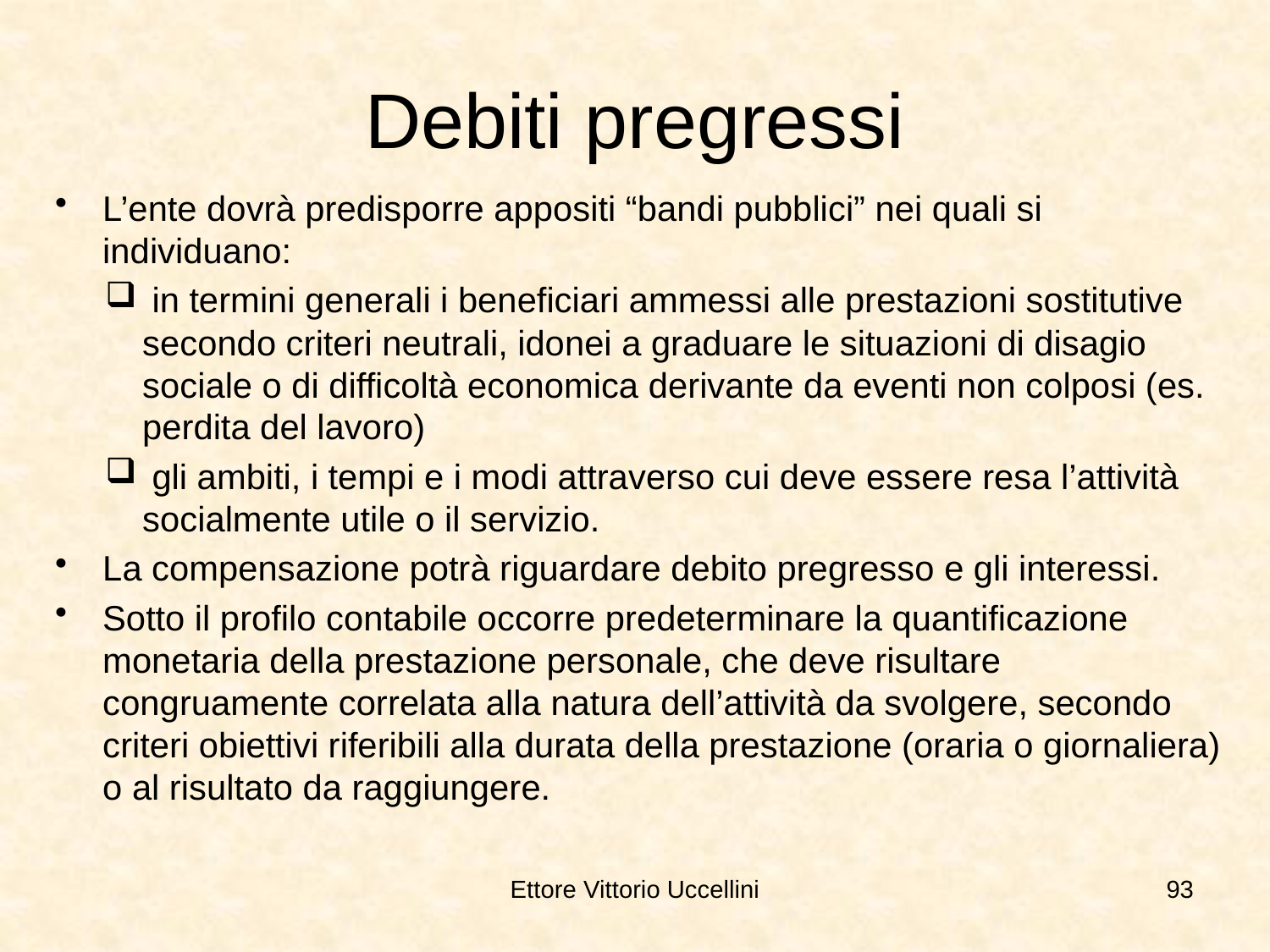

# Debiti pregressi
L’ente dovrà predisporre appositi “bandi pubblici” nei quali si individuano:
 in termini generali i beneficiari ammessi alle prestazioni sostitutive secondo criteri neutrali, idonei a graduare le situazioni di disagio sociale o di difficoltà economica derivante da eventi non colposi (es. perdita del lavoro)
 gli ambiti, i tempi e i modi attraverso cui deve essere resa l’attività socialmente utile o il servizio.
La compensazione potrà riguardare debito pregresso e gli interessi.
Sotto il profilo contabile occorre predeterminare la quantificazione monetaria della prestazione personale, che deve risultare congruamente correlata alla natura dell’attività da svolgere, secondo criteri obiettivi riferibili alla durata della prestazione (oraria o giornaliera) o al risultato da raggiungere.
Ettore Vittorio Uccellini
93